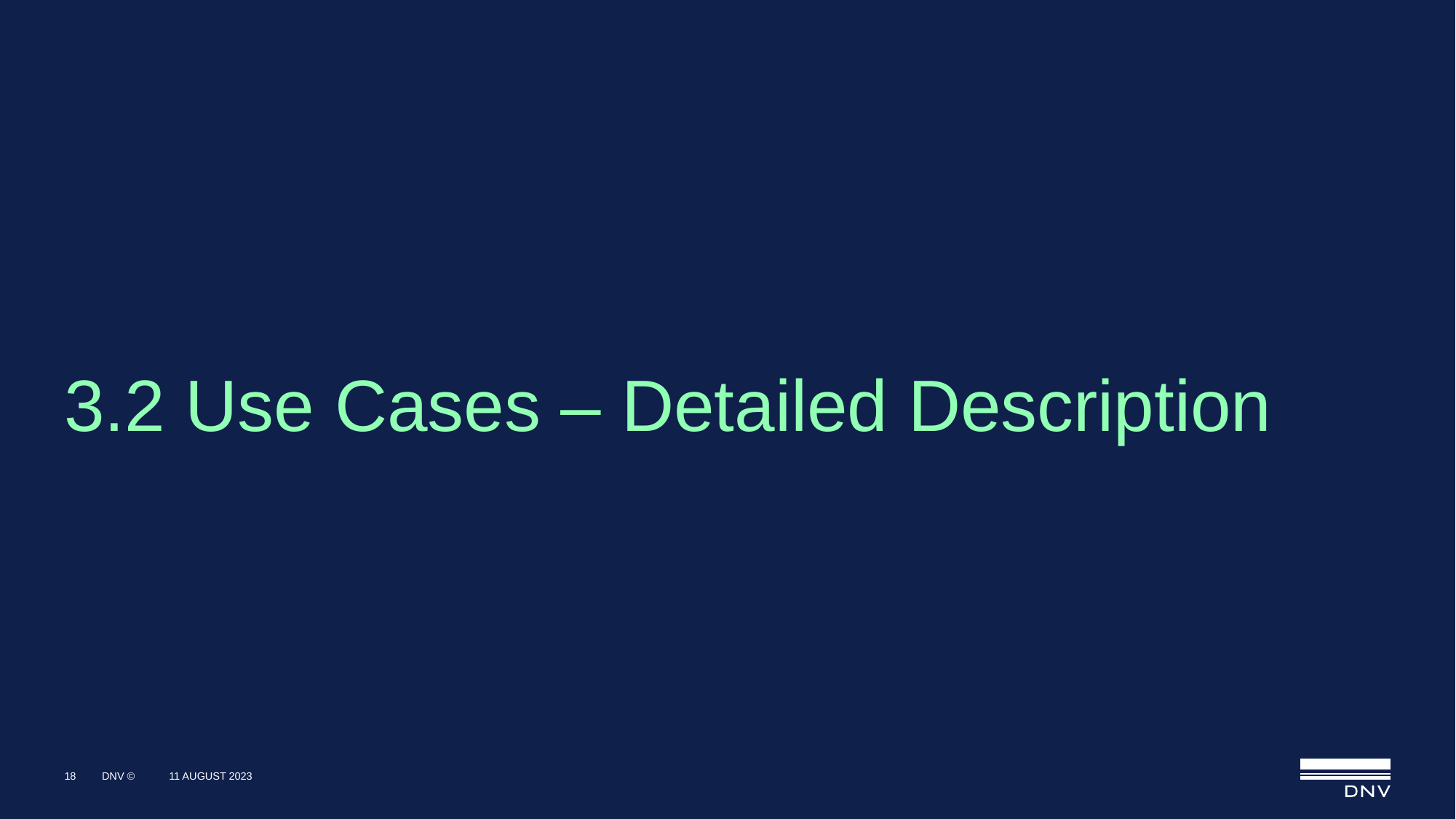

# 3.2 Use Cases – Detailed Description
18